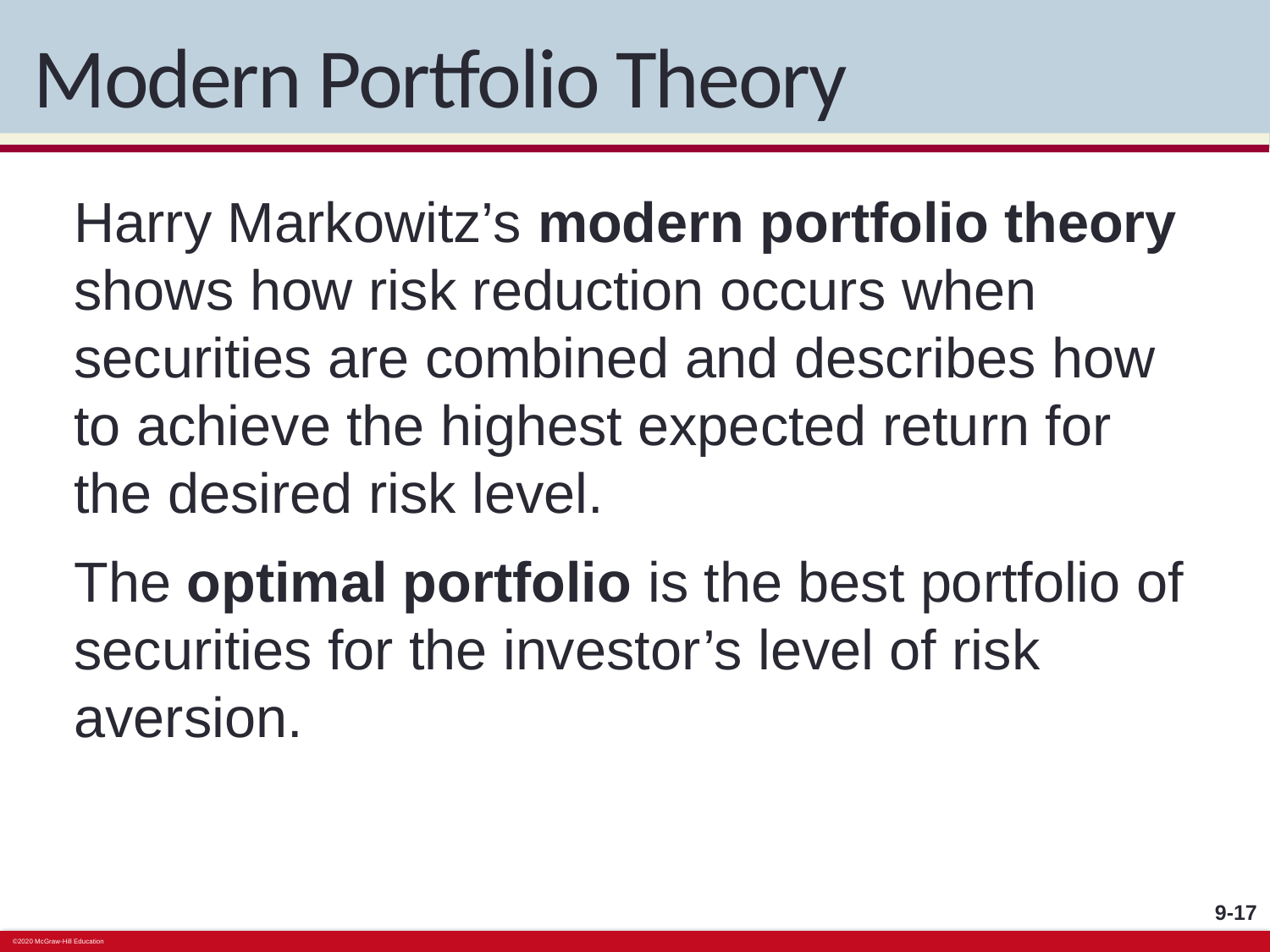

# Modern Portfolio Theory
Harry Markowitz’s modern portfolio theory shows how risk reduction occurs when securities are combined and describes how to achieve the highest expected return for the desired risk level.
The optimal portfolio is the best portfolio of securities for the investor’s level of risk aversion.